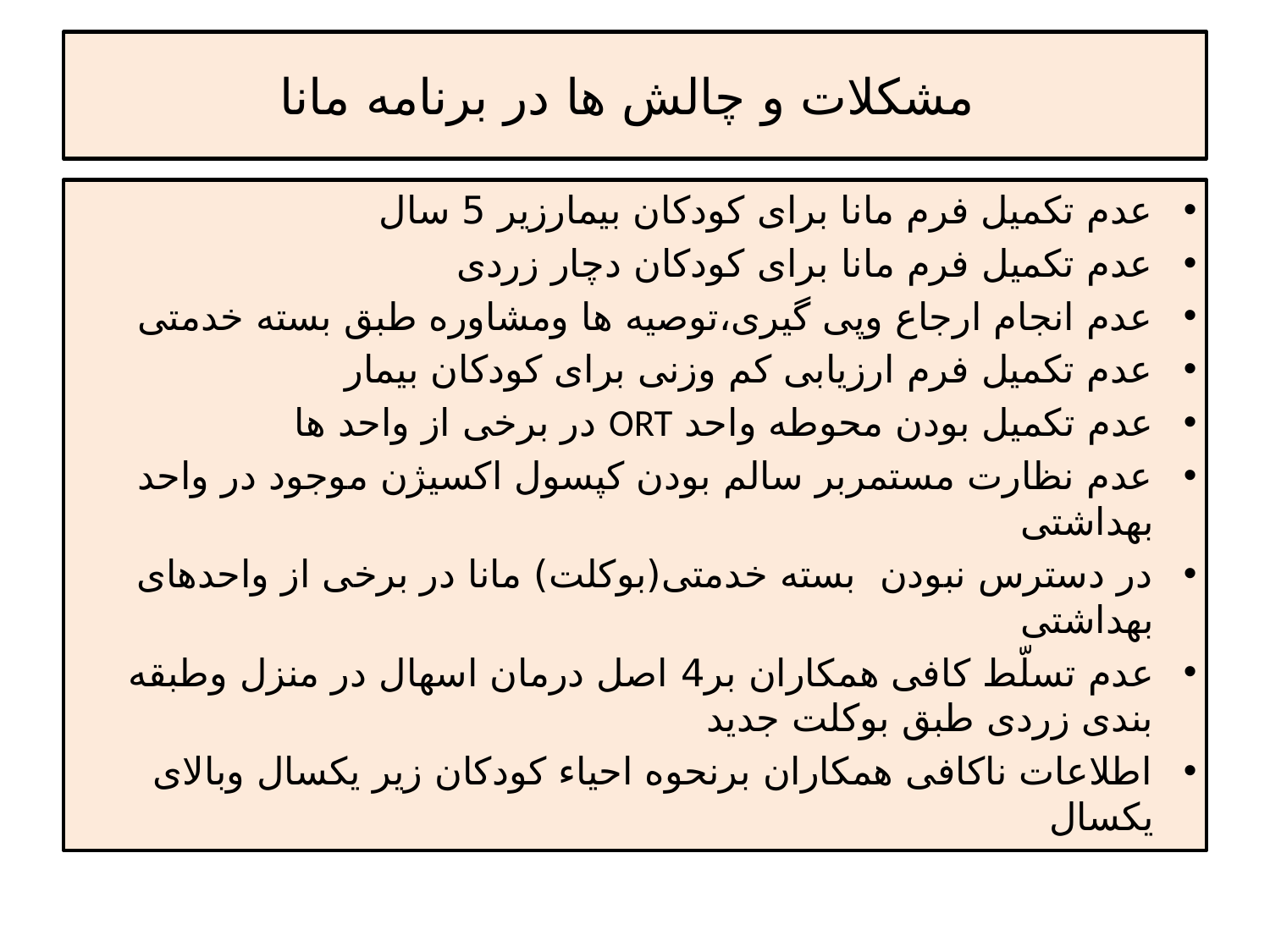

# مشکلات و چالش ها در برنامه مانا
عدم تکمیل فرم مانا برای کودکان بیمارزیر 5 سال
عدم تکمیل فرم مانا برای کودکان دچار زردی
عدم انجام ارجاع وپی گیری،توصیه ها ومشاوره طبق بسته خدمتی
عدم تکمیل فرم ارزیابی کم وزنی برای کودکان بیمار
عدم تکمیل بودن محوطه واحد ORT در برخی از واحد ها
عدم نظارت مستمربر سالم بودن کپسول اکسیژن موجود در واحد بهداشتی
در دسترس نبودن  بسته خدمتی(بوکلت) مانا در برخی از واحدهای بهداشتی
عدم تسلّط کافی همکاران بر4 اصل درمان اسهال در منزل وطبقه بندی زردی طبق بوکلت جدید
اطلاعات ناکافی همکاران برنحوه احیاء کودکان زیر یکسال وبالای یکسال